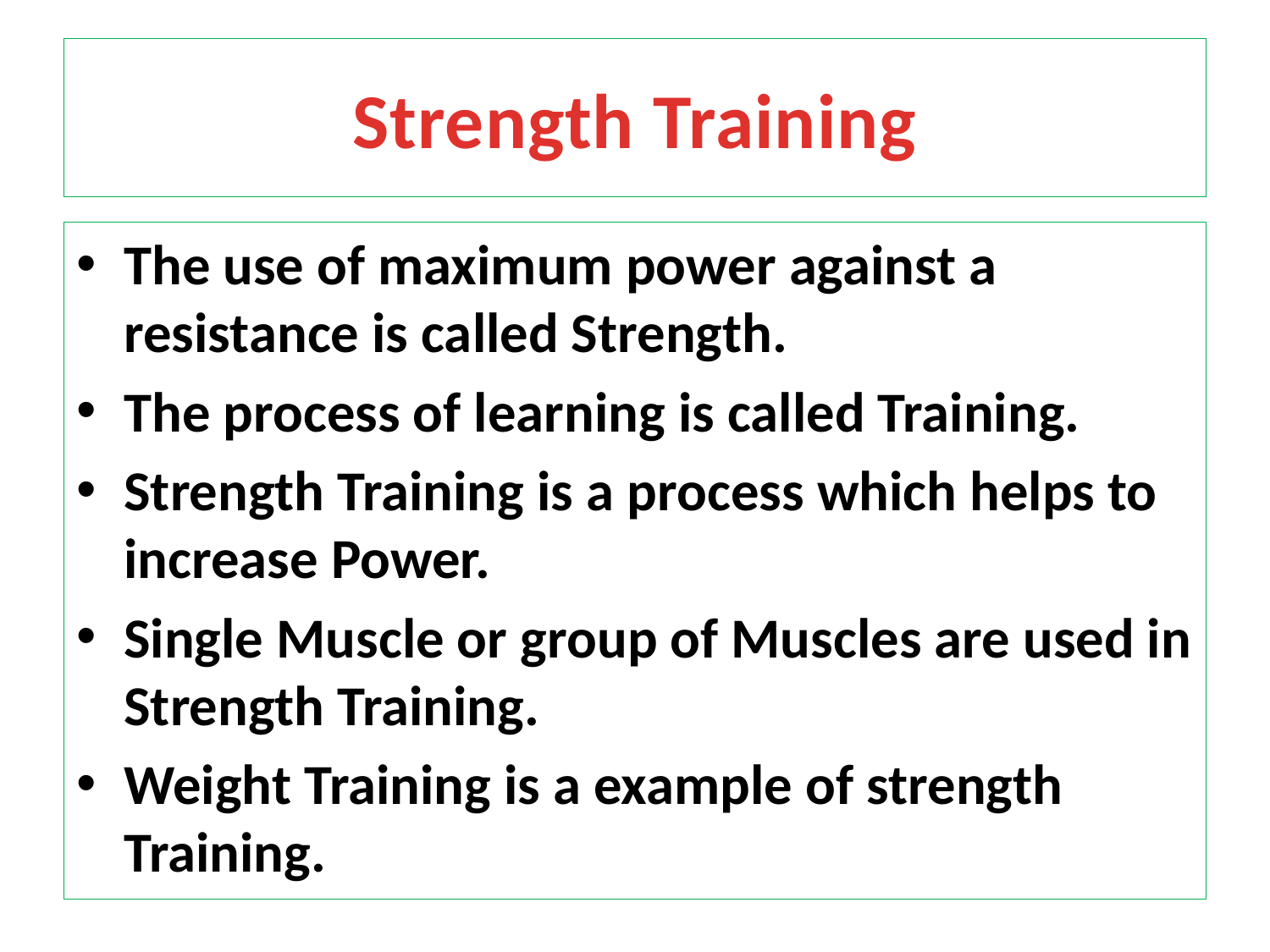

# Strength Training
The use of maximum power against a resistance is called Strength.
The process of learning is called Training.
Strength Training is a process which helps to increase Power.
Single Muscle or group of Muscles are used in Strength Training.
Weight Training is a example of strength Training.